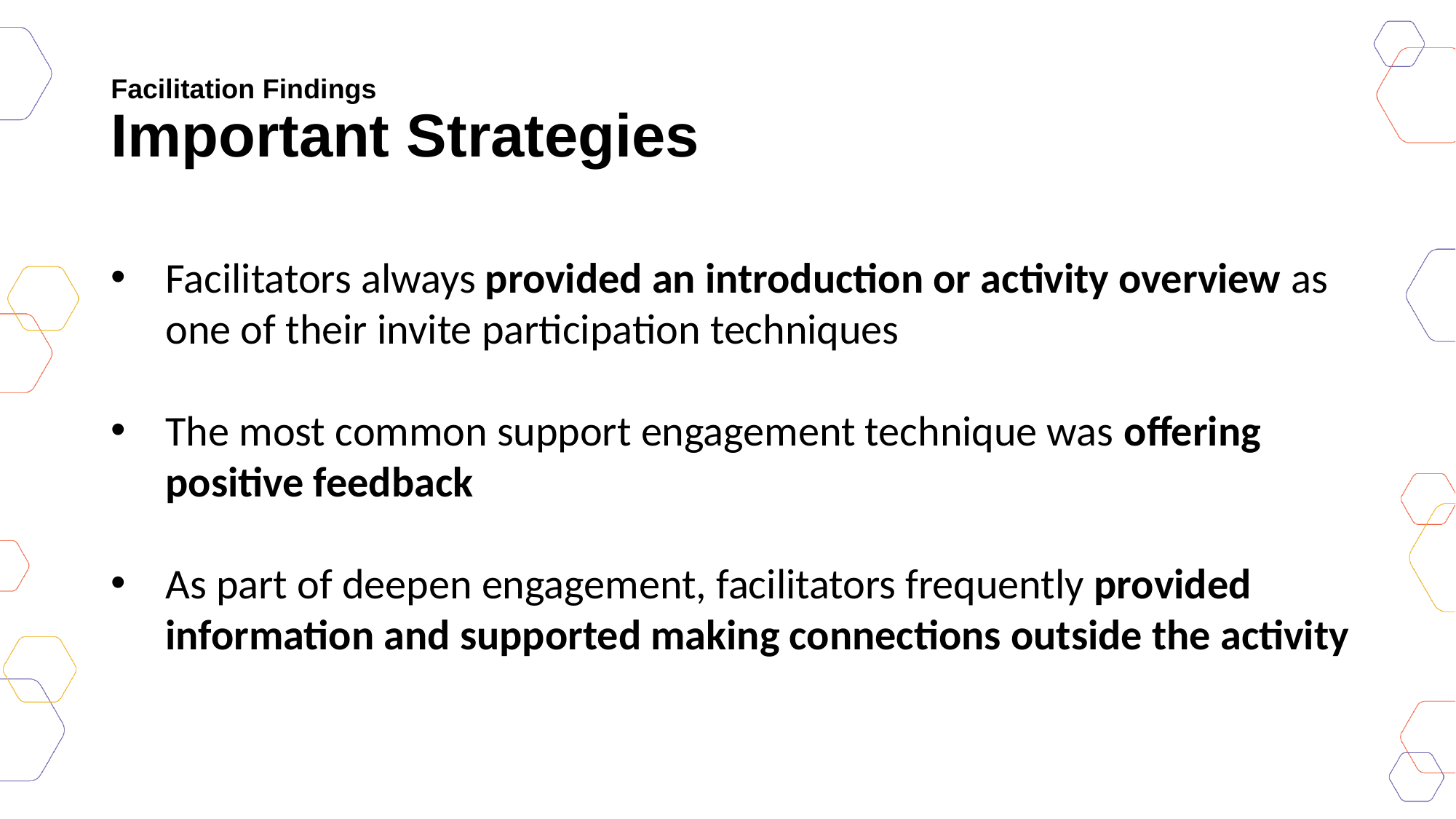

# Facilitation Findings Important Strategies
Facilitators always provided an introduction or activity overview as one of their invite participation techniques

The most common support engagement technique was offering positive feedback

As part of deepen engagement, facilitators frequently provided information and supported making connections outside the activity